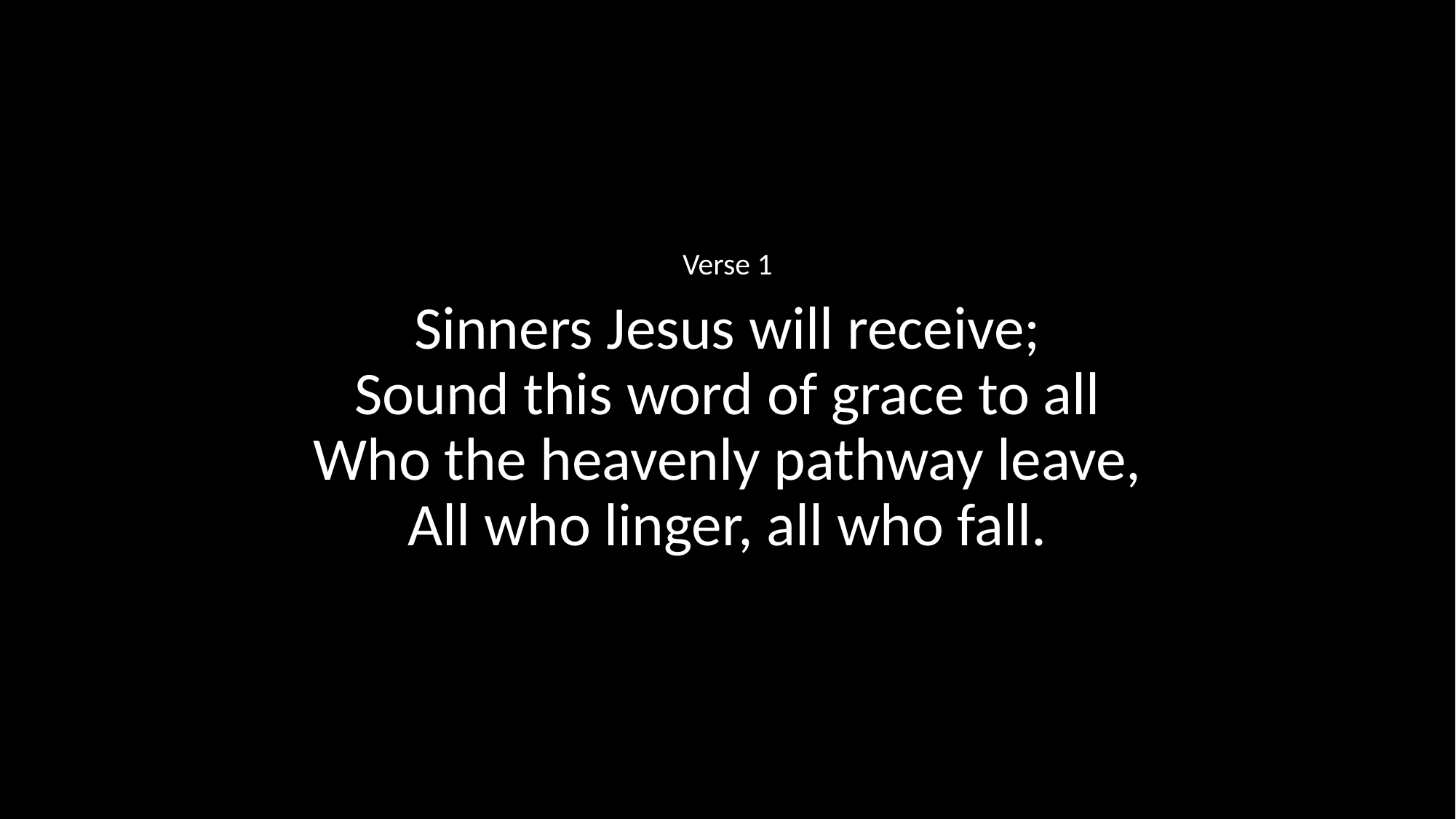

Verse 1
Sinners Jesus will receive;
Sound this word of grace to all
Who the heavenly pathway leave,
All who linger, all who fall.